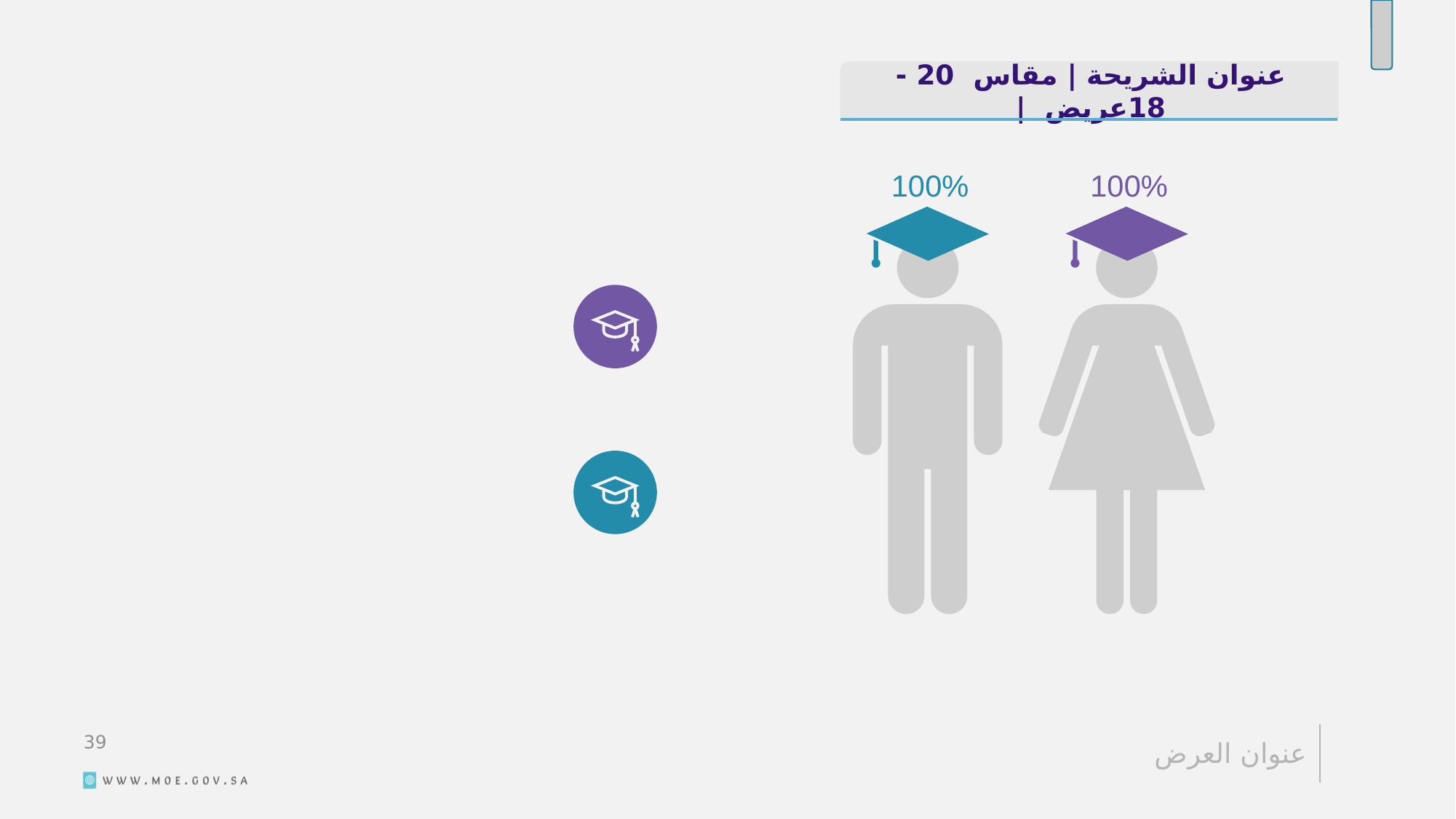

عنوان الشريحة | مقاس  20 - 18عريض  |
100%
100%

39
عنوان العرض